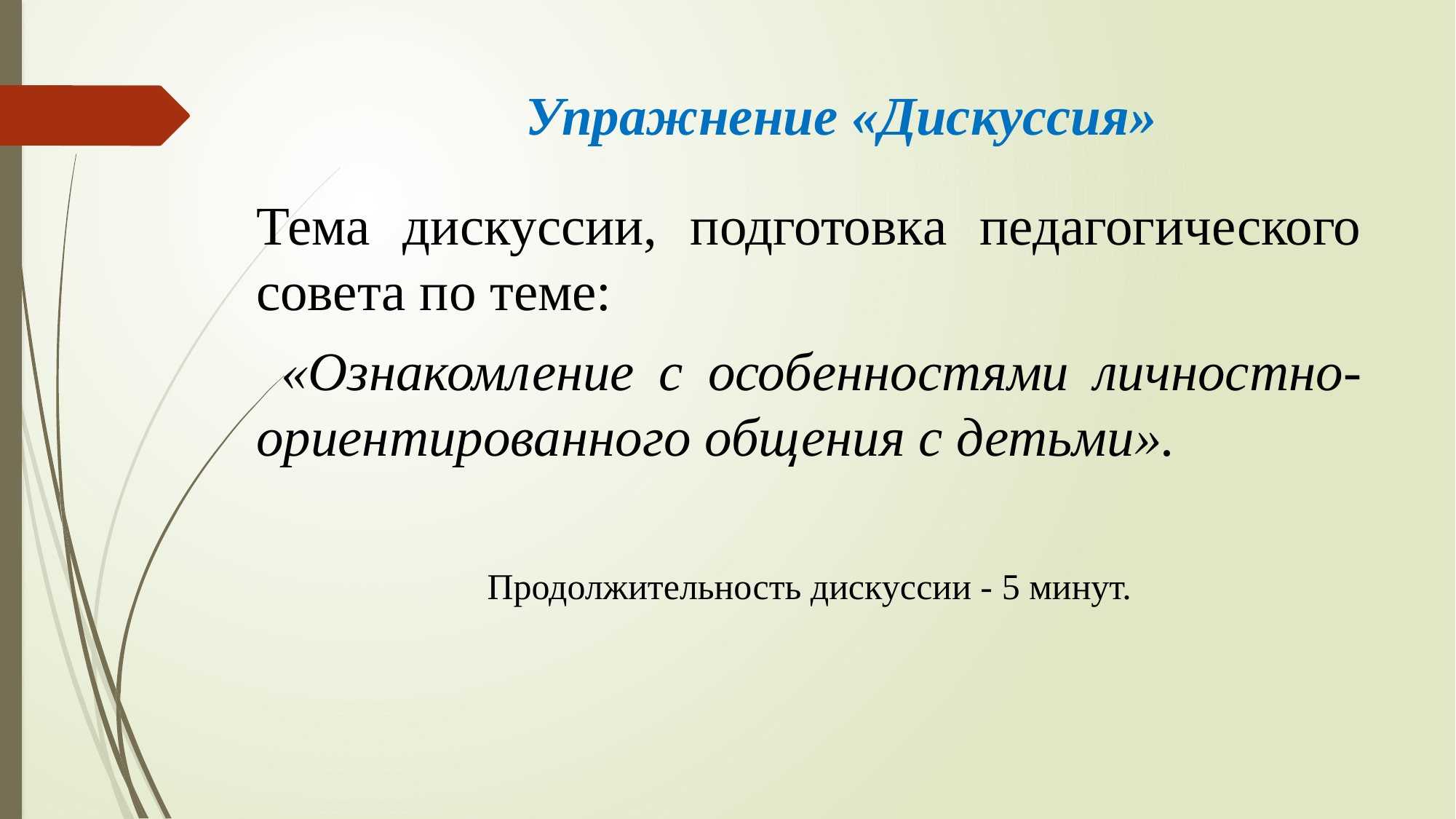

# Упражнение «Дискуссия»
Тема дискуссии, подготовка педагогического совета по теме:
 «Ознакомление с особенностями личностно- ори­ентированного общения с детьми».

Продолжительность дискус­сии - 5 минут.